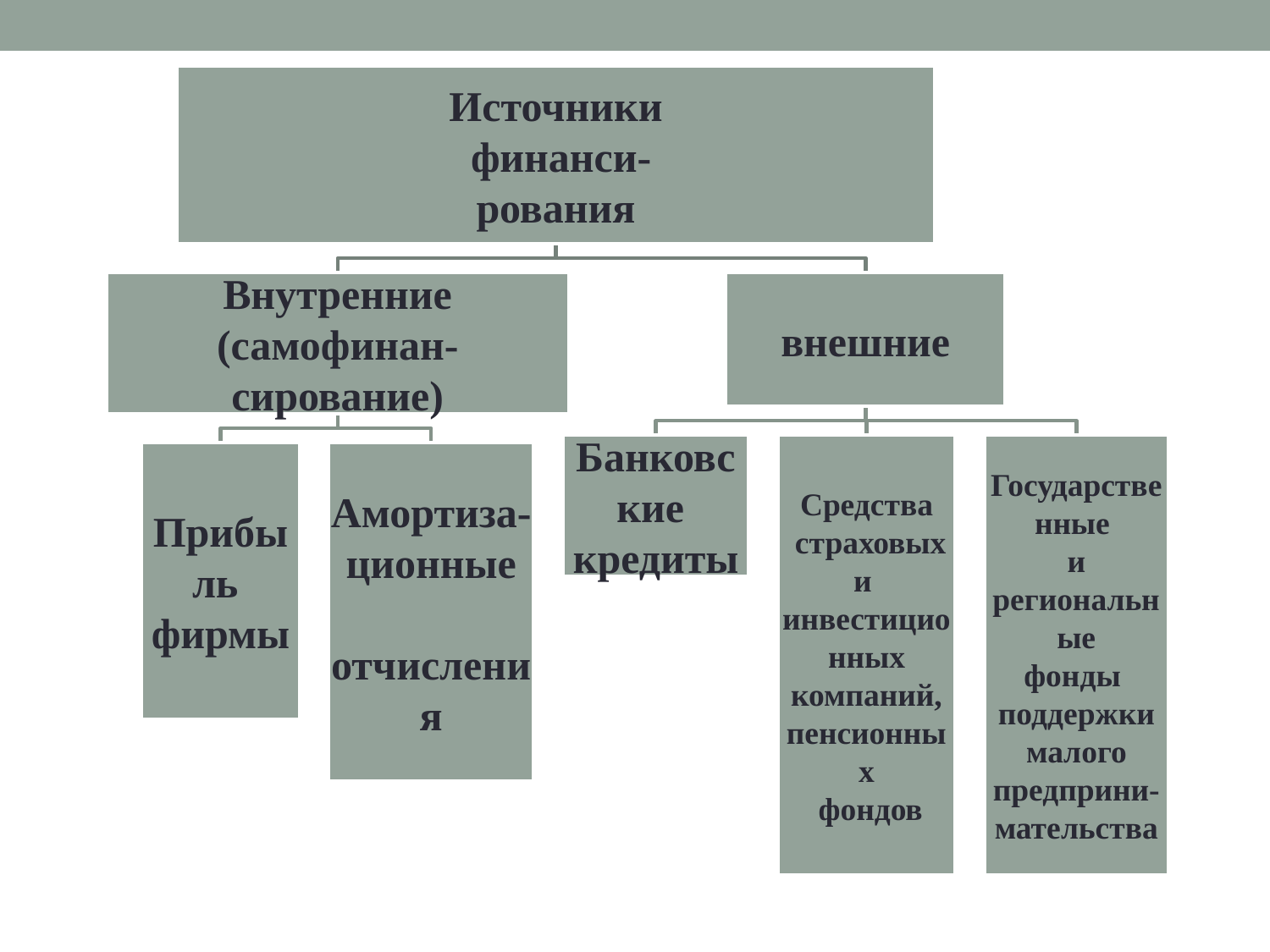

Источники
 финанси-
рования
Внутренние
(самофинан-
сирование)
Прибыль
фирмы
Амортиза-
ционные
 отчисления
внешние
Банковские
кредиты
Средства
 страховых и
инвестиционных
компаний,
пенсионных
 фондов
Государственные
и региональные
фонды
поддержки
малого
предприни-
мательства